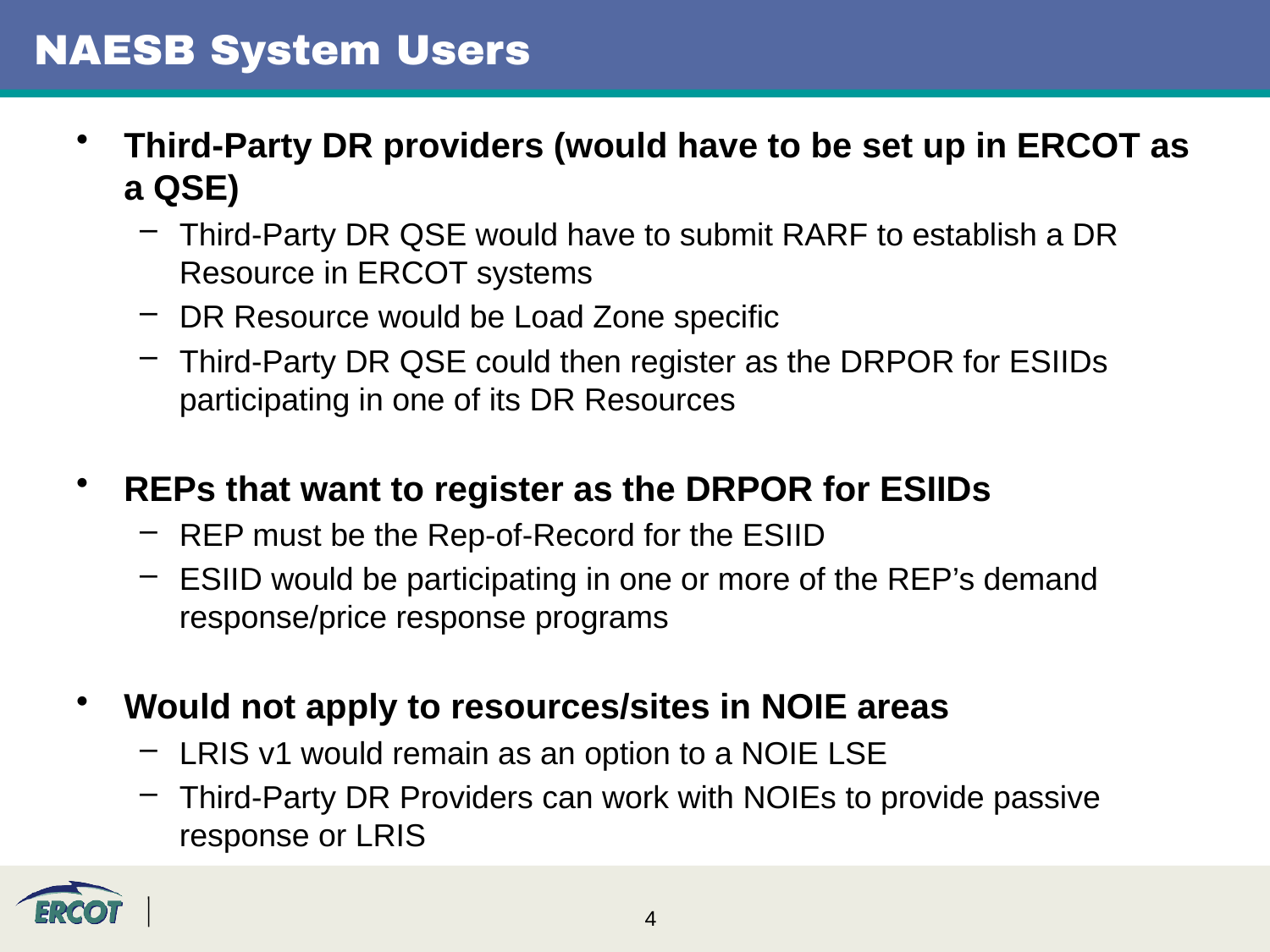

# NAESB System Users
Third-Party DR providers (would have to be set up in ERCOT as a QSE)
Third-Party DR QSE would have to submit RARF to establish a DR Resource in ERCOT systems
DR Resource would be Load Zone specific
Third-Party DR QSE could then register as the DRPOR for ESIIDs participating in one of its DR Resources

REPs that want to register as the DRPOR for ESIIDs
REP must be the Rep-of-Record for the ESIID
ESIID would be participating in one or more of the REP’s demand response/price response programs

Would not apply to resources/sites in NOIE areas
LRIS v1 would remain as an option to a NOIE LSE
Third-Party DR Providers can work with NOIEs to provide passive response or LRIS